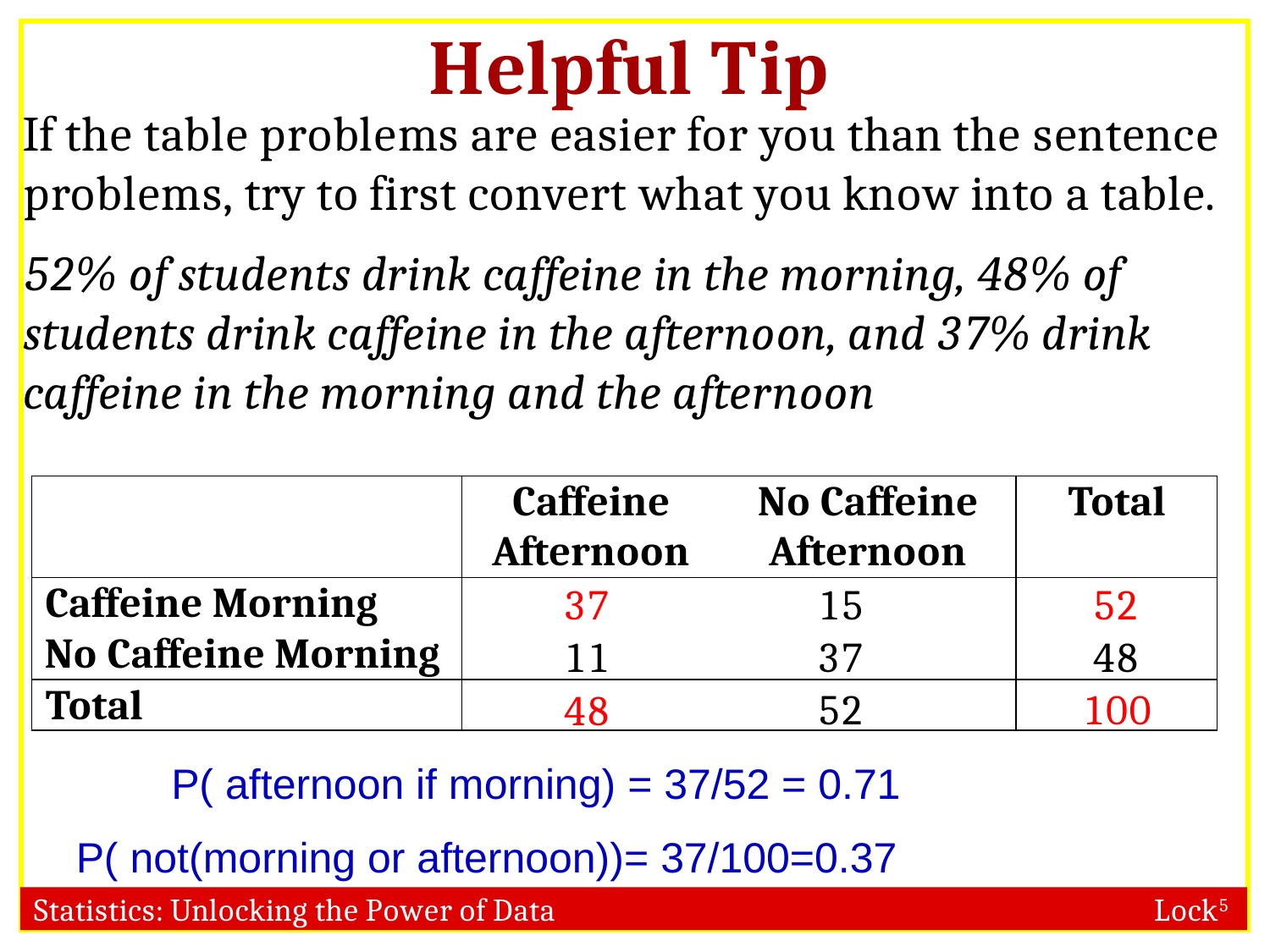

Helpful Tip
If the table problems are easier for you than the sentence problems, try to first convert what you know into a table.
52% of students drink caffeine in the morning, 48% of students drink caffeine in the afternoon, and 37% drink caffeine in the morning and the afternoon

|  | Caffeine Afternoon | No Caffeine Afternoon | Total |
| --- | --- | --- | --- |
| Caffeine Morning |  |  |  |
| No Caffeine Morning |  |  |  |
| Total |  |  |  |
37
15
52
37
11
48
52
100
48
P( afternoon if morning) = 37/52 = 0.71
P( not(morning or afternoon))= 37/100=0.37